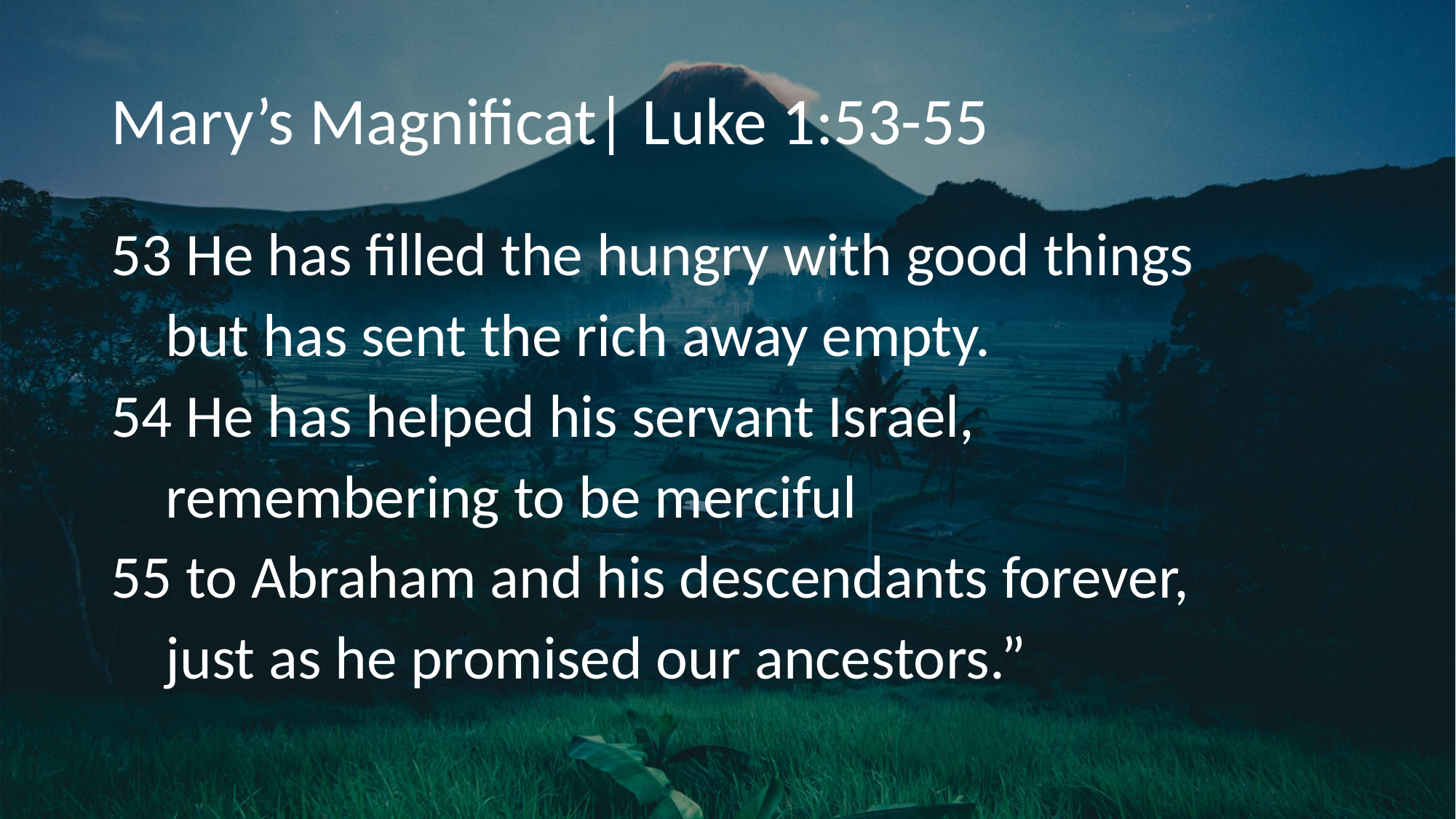

# Mary’s Magnificat| Luke 1:53-55
53 He has filled the hungry with good things
    but has sent the rich away empty.
54 He has helped his servant Israel,
    remembering to be merciful
55 to Abraham and his descendants forever,
    just as he promised our ancestors.”